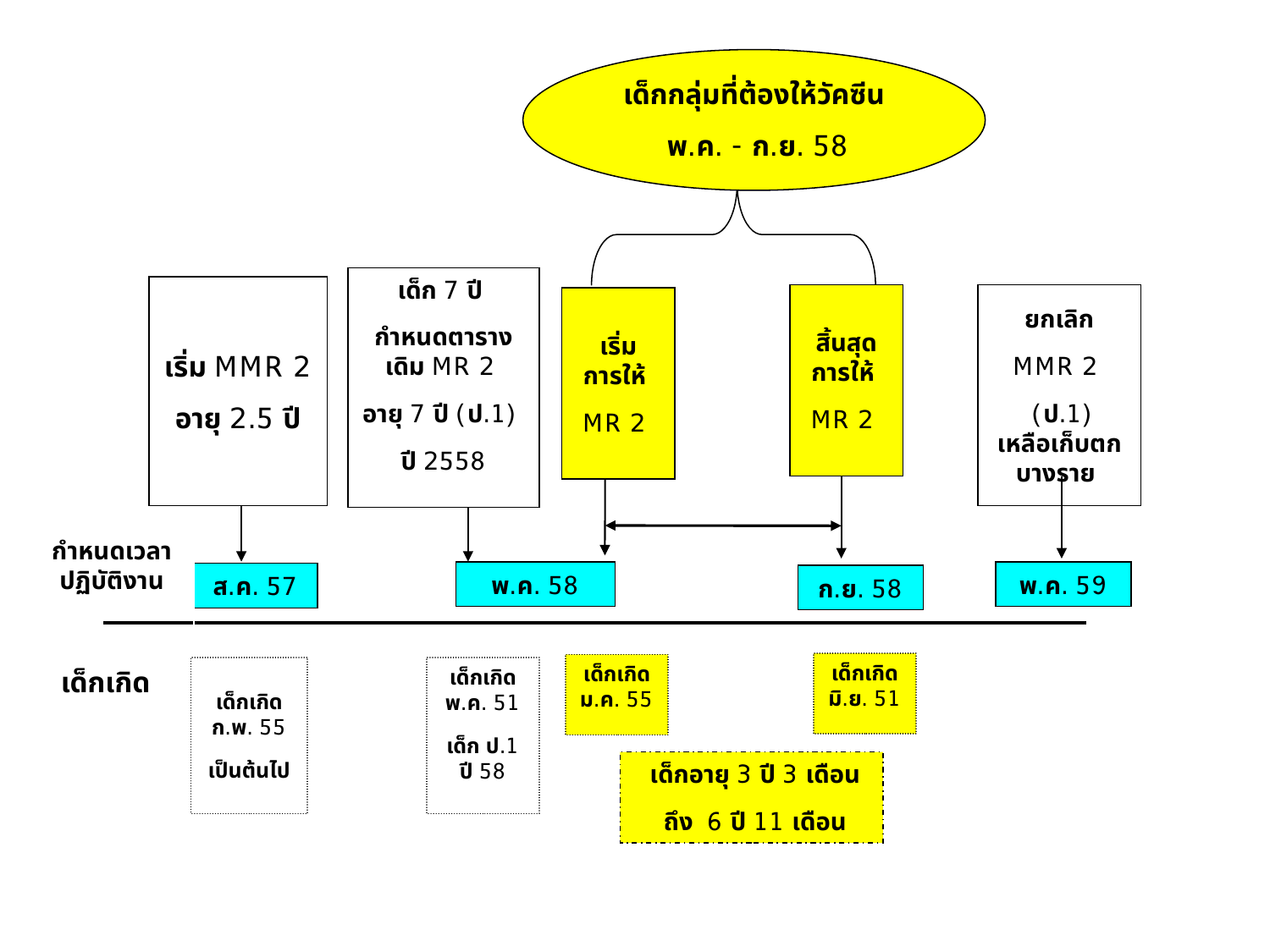

เด็กกลุ่มที่ต้องให้วัคซีน
 พ.ค. - ก.ย. 58

เด็ก 7 ปี
กำหนดตารางเดิม MR 2
อายุ 7 ปี (ป.1)
ปี 2558
เริ่ม MMR 2
อายุ 2.5 ปี
สิ้นสุดการให้
MR 2
ยกเลิก
MMR 2
 (ป.1)
เหลือเก็บตก
บางราย
เริ่ม
การให้
MR 2
กำหนดเวลาปฏิบัติงาน
พ.ค. 58
พ.ค. 59
ก.ย. 58
เด็กเกิด มิ.ย. 51
เด็กเกิด ม.ค. 55
เด็กเกิด ก.พ. 55
เป็นต้นไป
เด็กเกิด พ.ค. 51
เด็ก ป.1 ปี 58
เด็กเกิด
 เด็กอายุ 3 ปี 3 เดือน
 ถึง  6 ปี 11 เดือน
ส.ค. 57